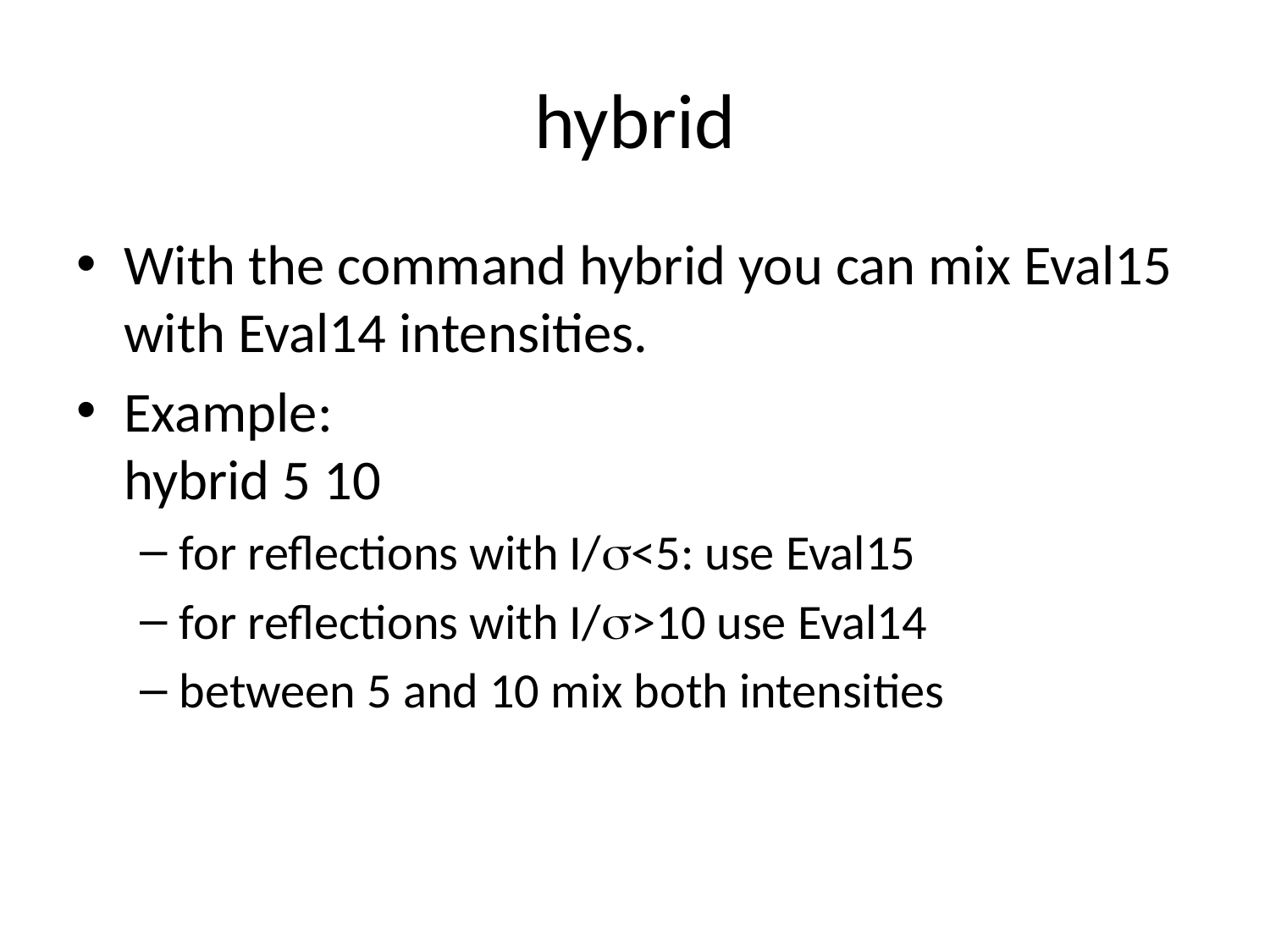

# hybrid
With the command hybrid you can mix Eval15 with Eval14 intensities.
Example:
hybrid 5 10
for reflections with I/σ<5: use Eval15
for reflections with I/σ>10 use Eval14
between 5 and 10 mix both intensities